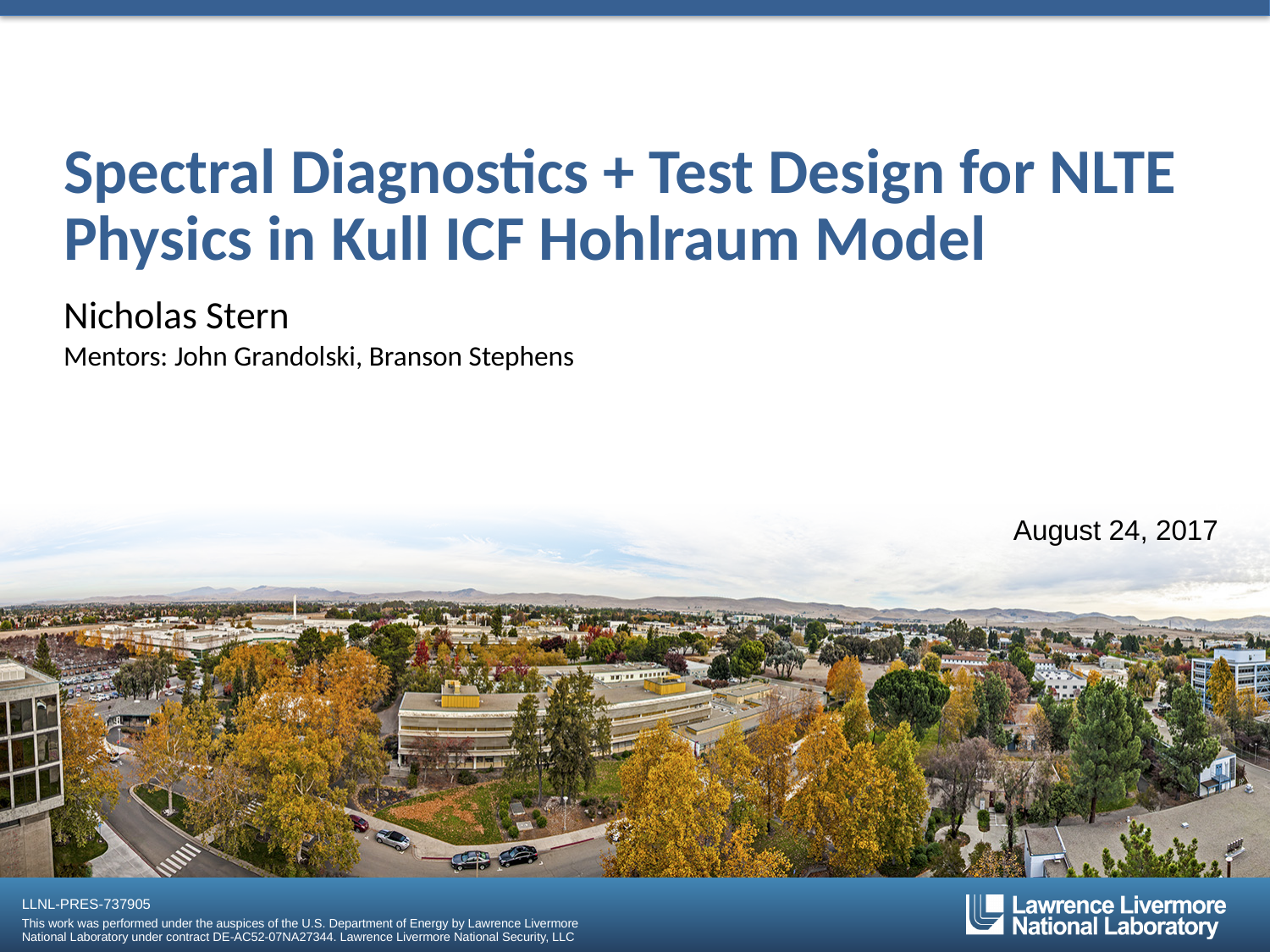

# Spectral Diagnostics + Test Design for NLTE Physics in Kull ICF Hohlraum Model
Nicholas Stern
Mentors: John Grandolski, Branson Stephens
August 24, 2017